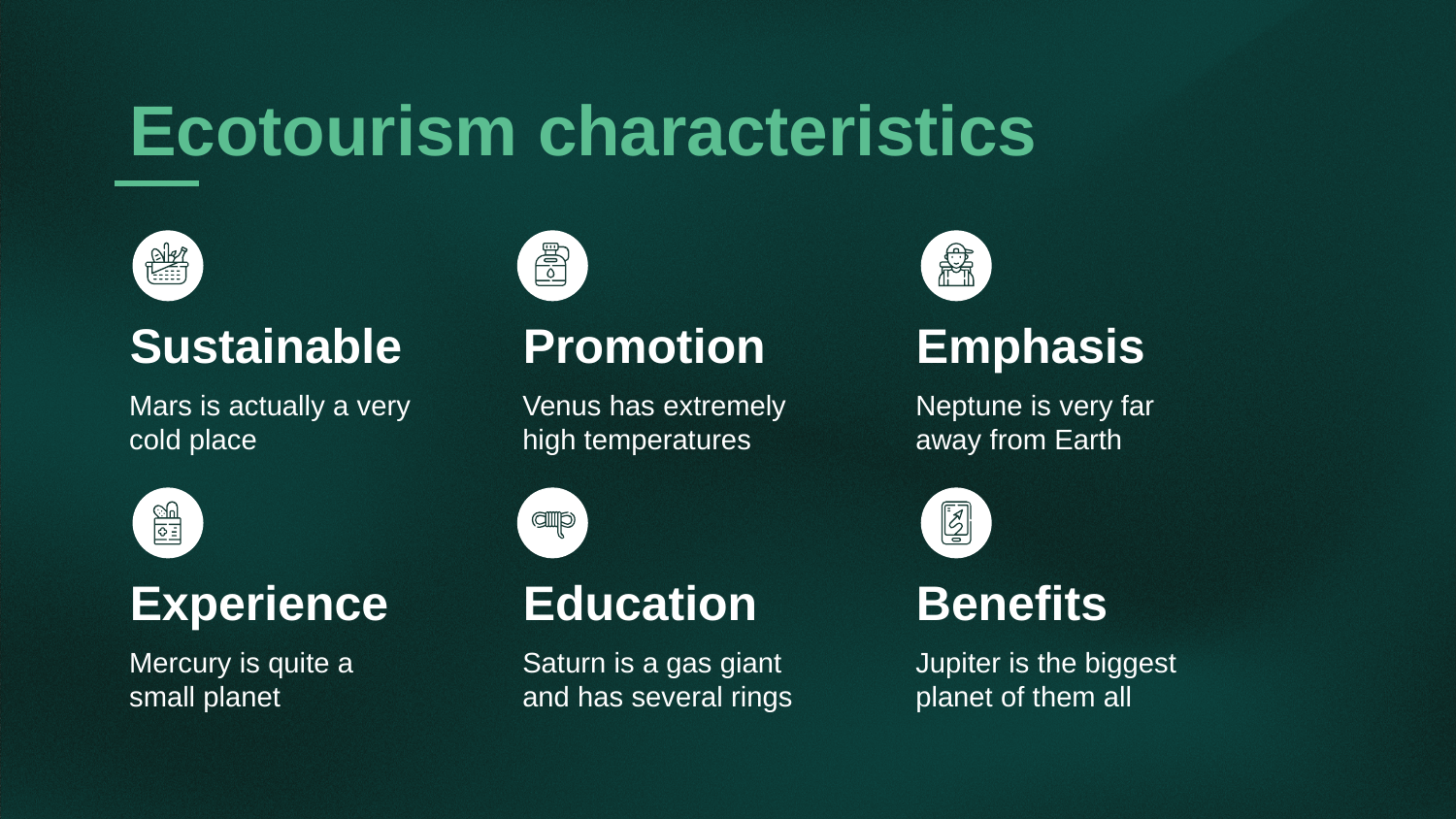

# Ecotourism characteristics

Promotion
Emphasis
Sustainable
Mars is actually a very cold place
Venus has extremely high temperatures
Neptune is very far away from Earth

Experience
Education
Benefits
Mercury is quite a small planet
Saturn is a gas giant and has several rings
Jupiter is the biggest planet of them all